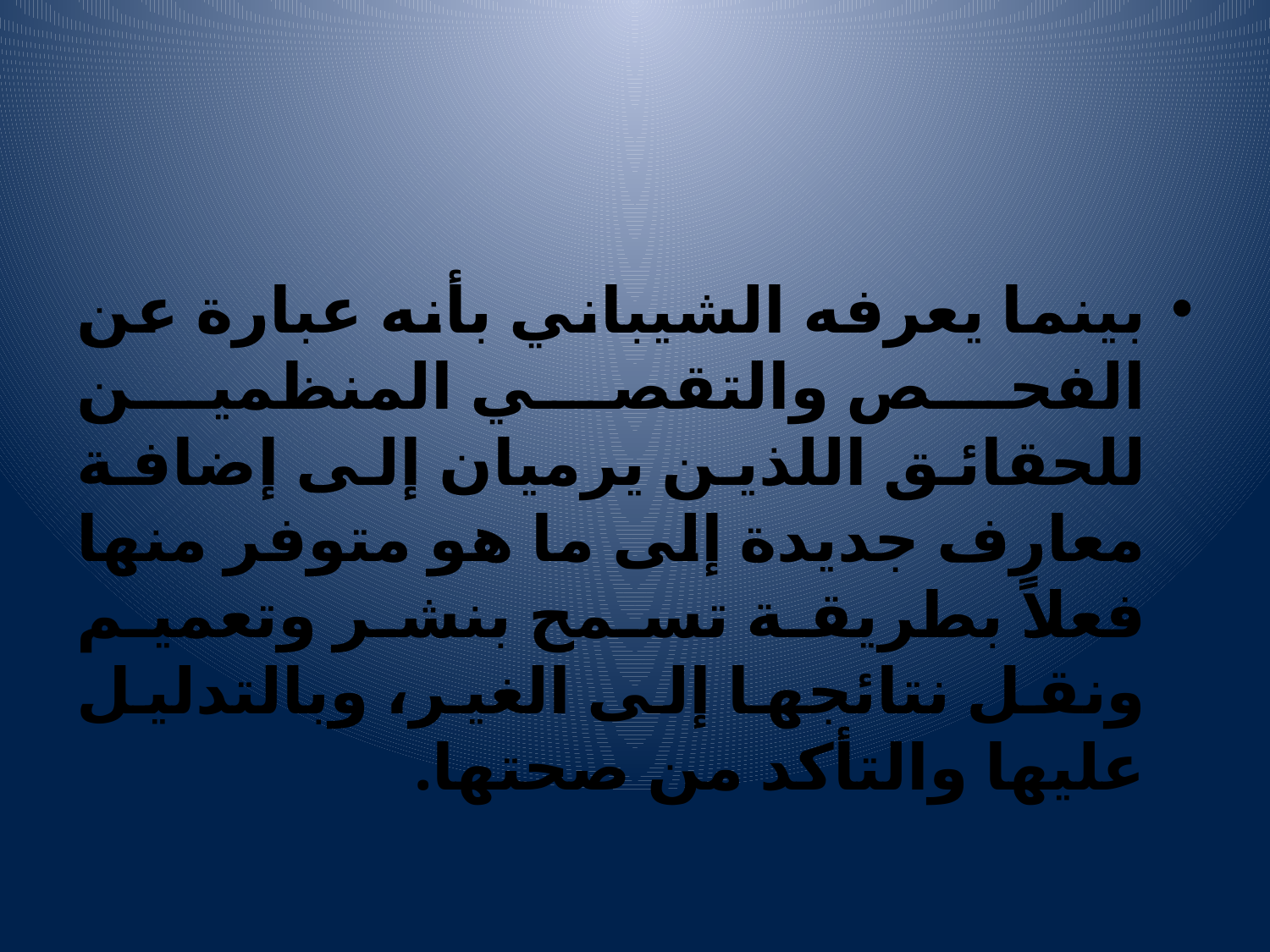

#
بينما يعرفه الشيباني بأنه عبارة عن الفحص والتقصي المنظمين للحقائق اللذين يرميان إلى إضافة معارف جديدة إلى ما هو متوفر منها فعلاً بطريقة تسمح بنشر وتعميم ونقل نتائجها إلى الغير، وبالتدليل عليها والتأكد من صحتها.